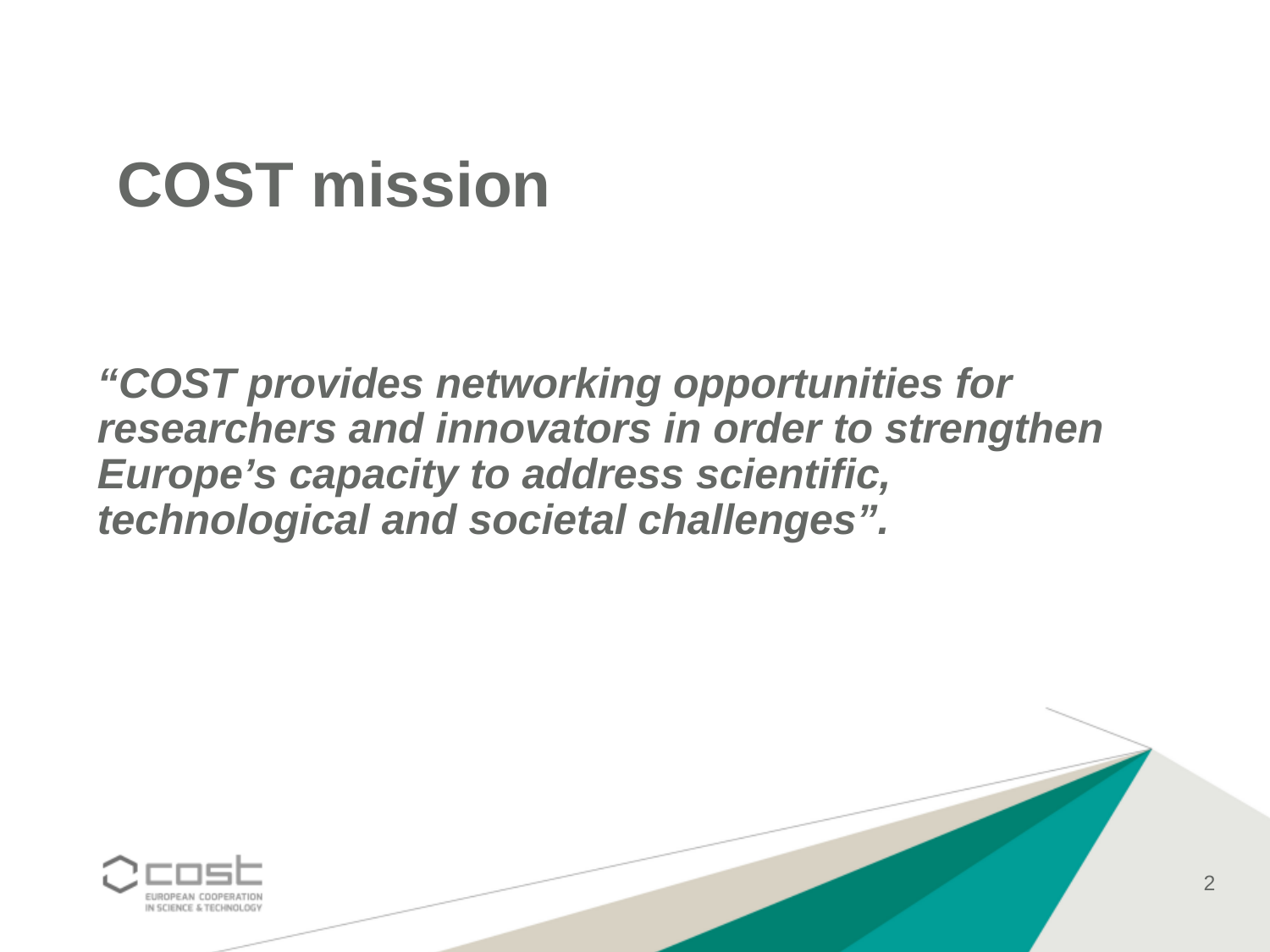

# COST mission

“COST provides networking opportunities for researchers and innovators in order to strengthen Europe’s capacity to address scientific, technological and societal challenges”.